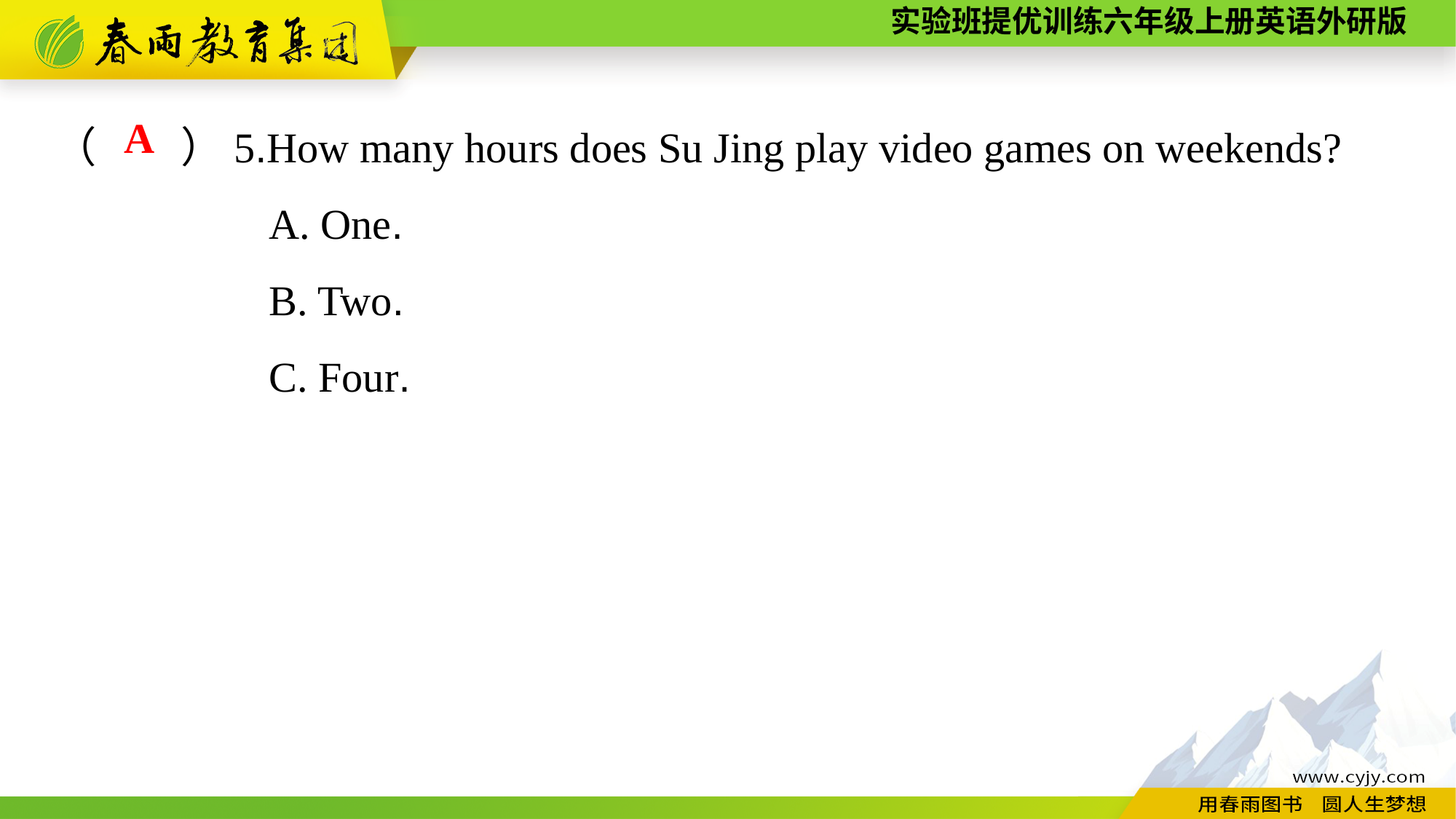

（　　）5.How many hours does Su Jing play video games on weekends?
A. One.
B. Two.
C. Four.
A